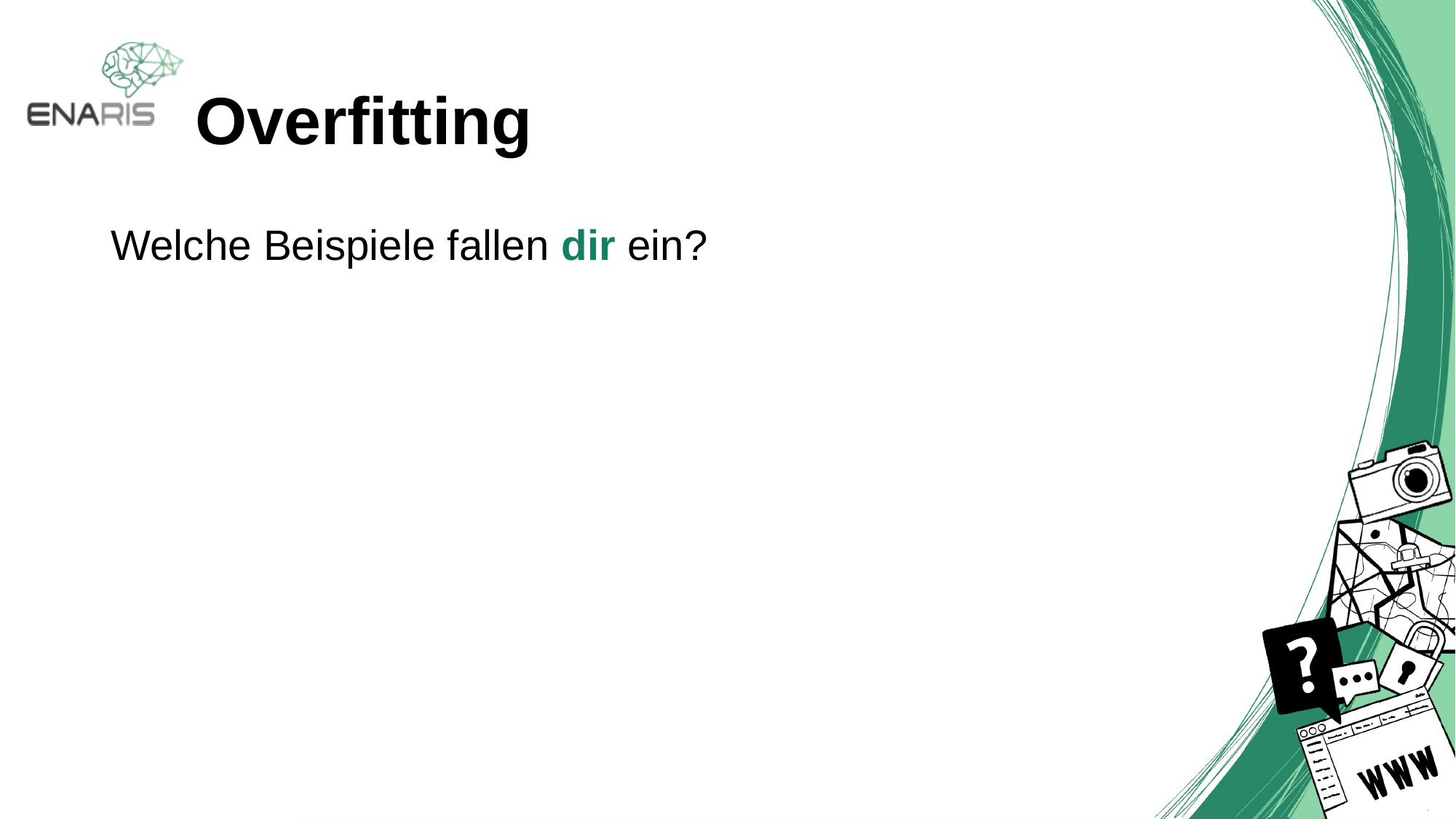

# Overfitting
Welche Beispiele fallen dir ein?